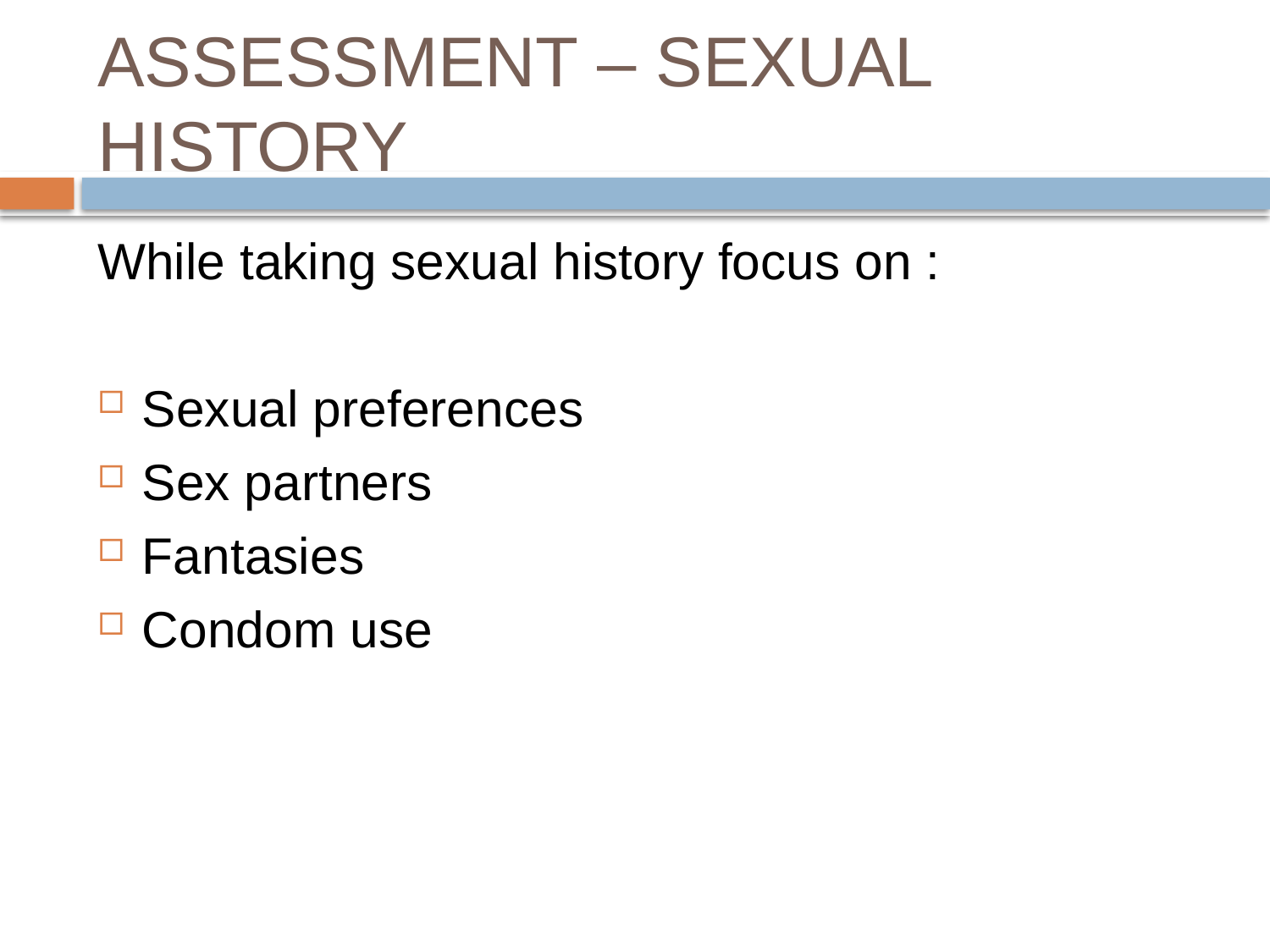

# ASSESSMENT – SEXUAL HISTORY
While taking sexual history focus on :

Sexual preferences
Sex partners
Fantasies
Condom use